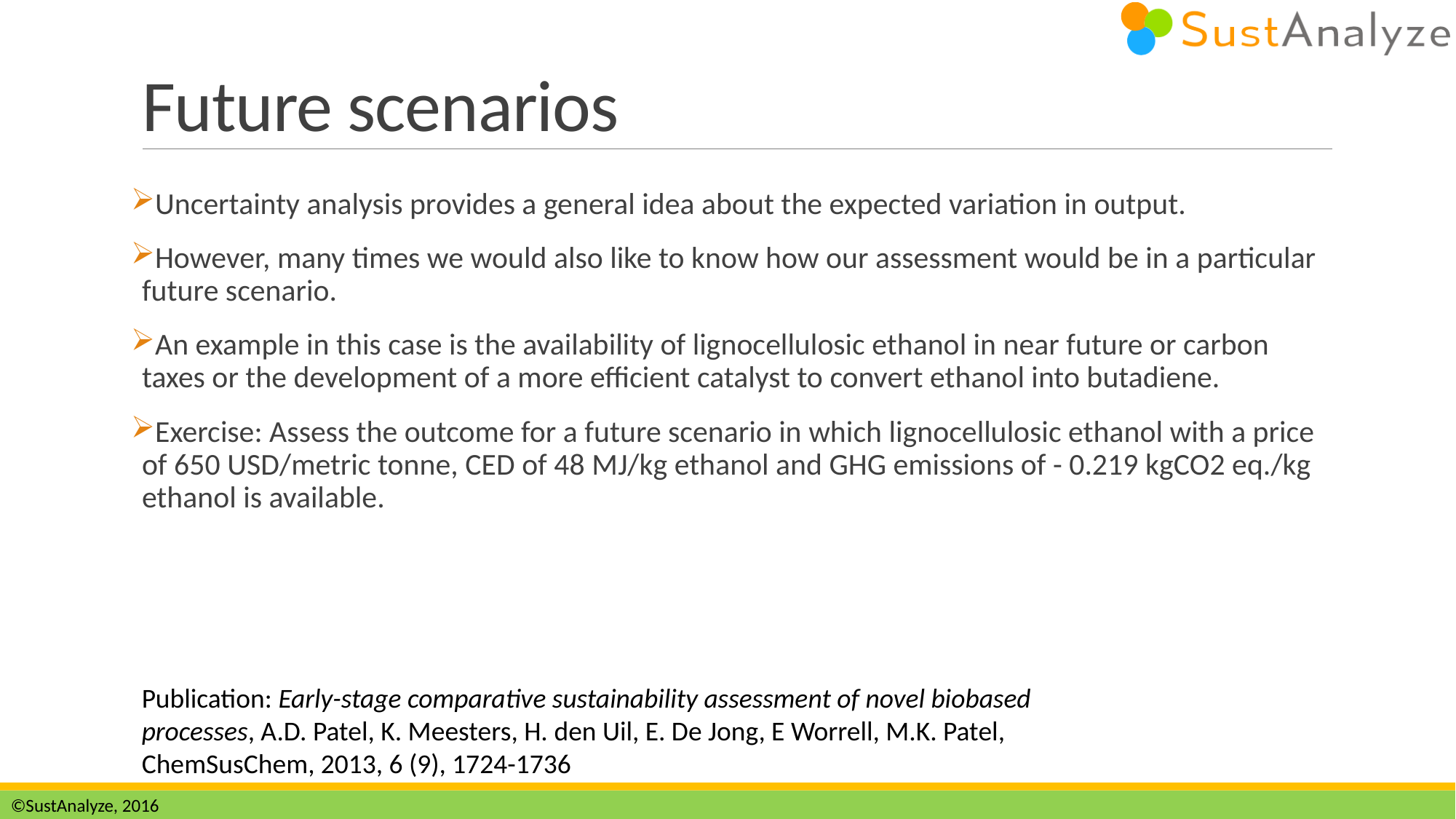

# Future scenarios
Uncertainty analysis provides a general idea about the expected variation in output.
However, many times we would also like to know how our assessment would be in a particular future scenario.
An example in this case is the availability of lignocellulosic ethanol in near future or carbon taxes or the development of a more efficient catalyst to convert ethanol into butadiene.
Exercise: Assess the outcome for a future scenario in which lignocellulosic ethanol with a price of 650 USD/metric tonne, CED of 48 MJ/kg ethanol and GHG emissions of - 0.219 kgCO2 eq./kg ethanol is available.

Publication: Early-stage comparative sustainability assessment of novel biobased processes, A.D. Patel, K. Meesters, H. den Uil, E. De Jong, E Worrell, M.K. Patel, ChemSusChem, 2013, 6 (9), 1724-1736